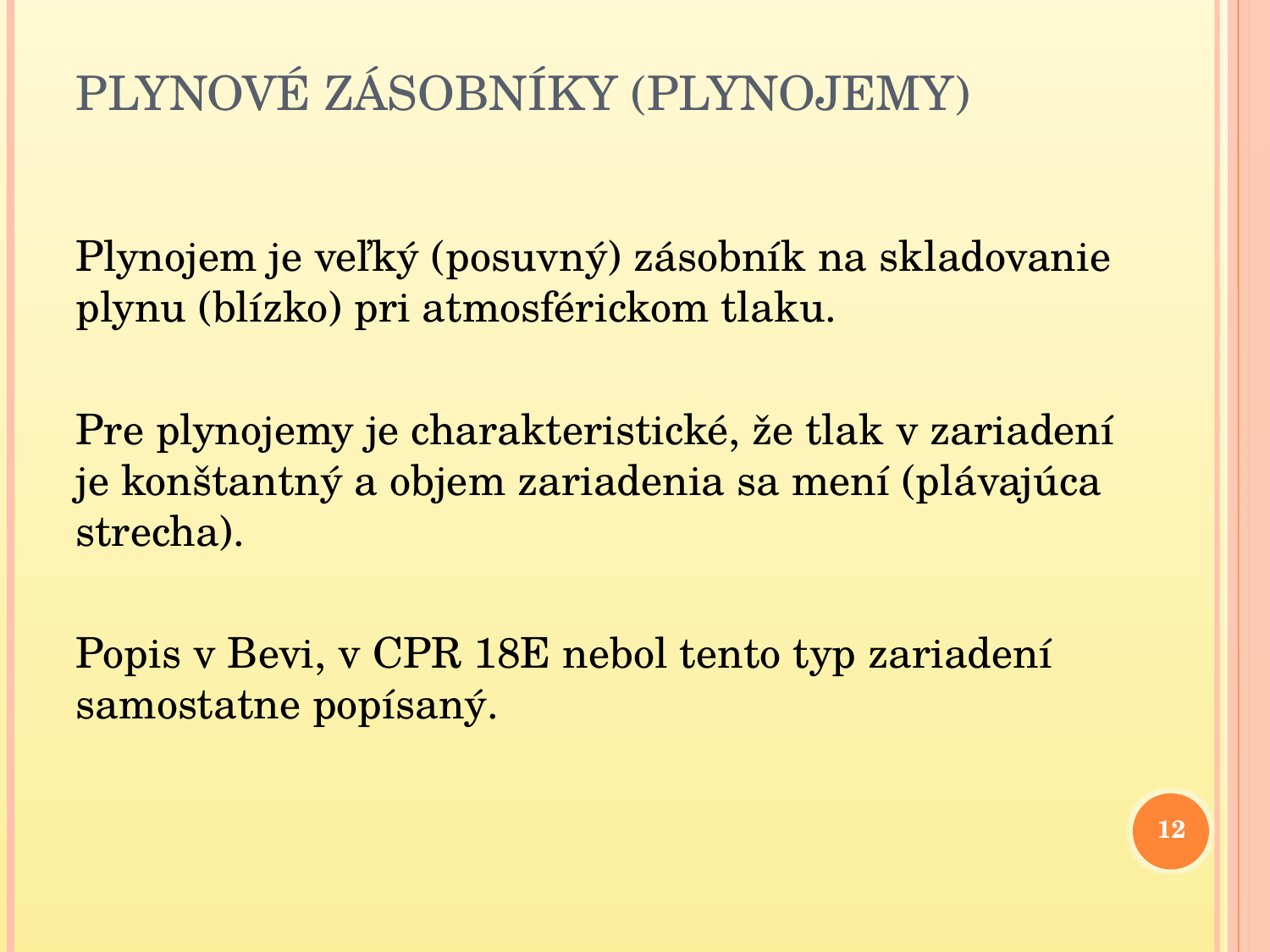

# Plynové zásobníky (plynojemy)
Plynojem je veľký (posuvný) zásobník na skladovanie plynu (blízko) pri atmosférickom tlaku.

Pre plynojemy je charakteristické, že tlak v zariadení je konštantný a objem zariadenia sa mení (plávajúca strecha).

Popis v Bevi, v CPR 18E nebol tento typ zariadení samostatne popísaný.
12